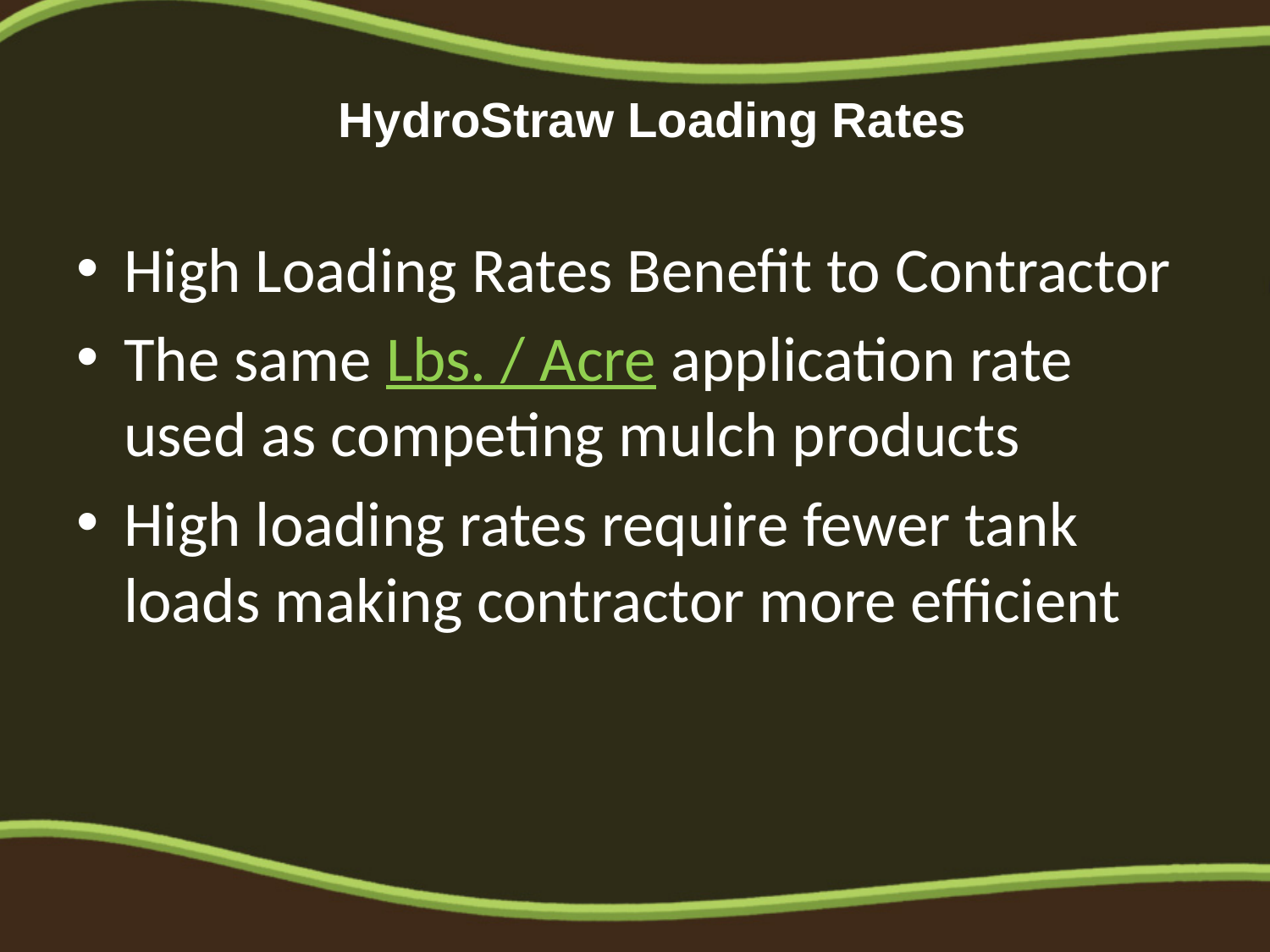

# HydroStraw Loading Rates
High Loading Rates Benefit to Contractor
The same Lbs. / Acre application rate used as competing mulch products
High loading rates require fewer tank loads making contractor more efficient